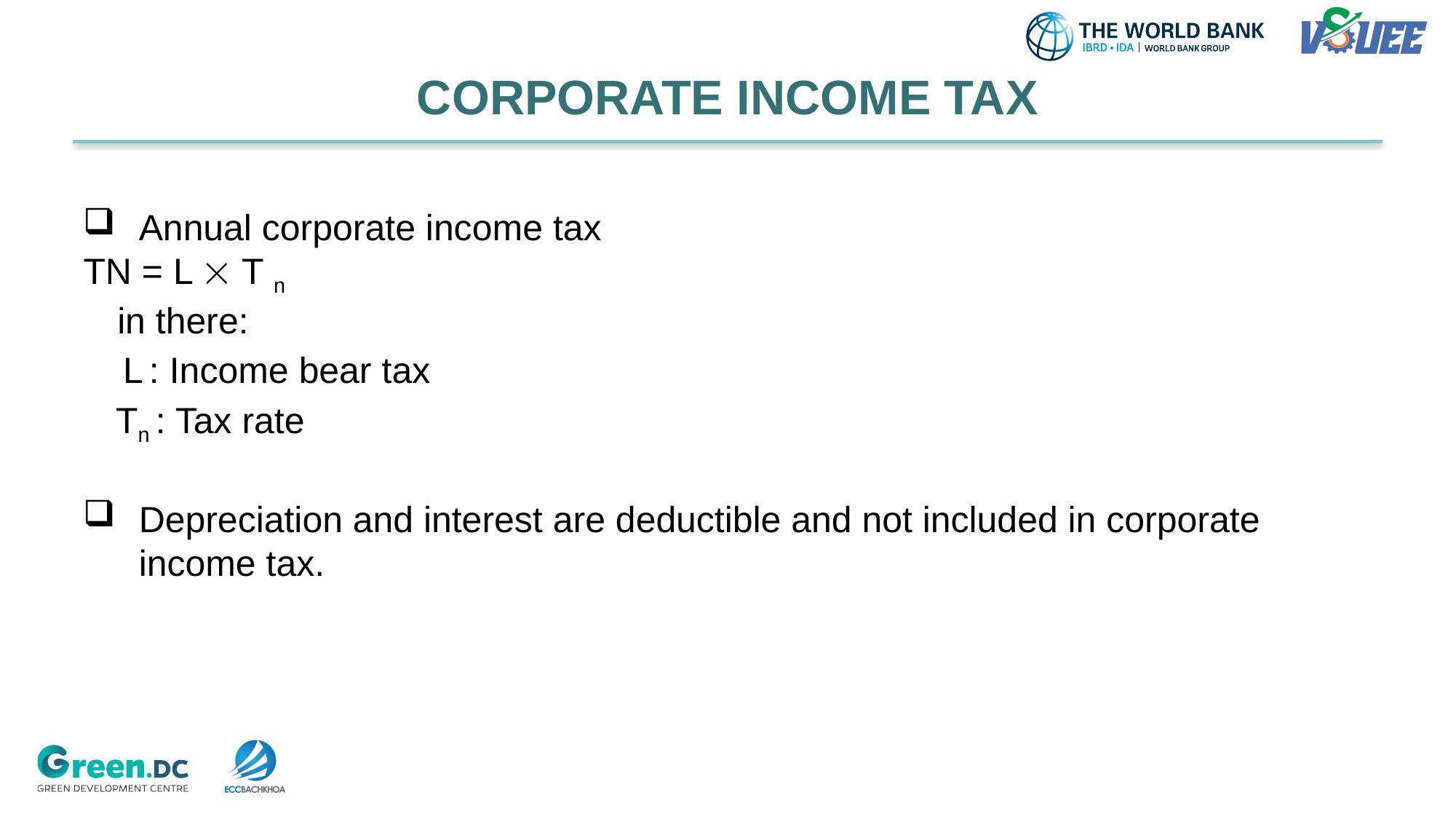

# CORPORATE INCOME TAX
Annual corporate income tax
TN = L × T n
  in there:
   L : Income bear tax
 Tn : Tax rate

Depreciation and interest are deductible and not included in corporate income tax.